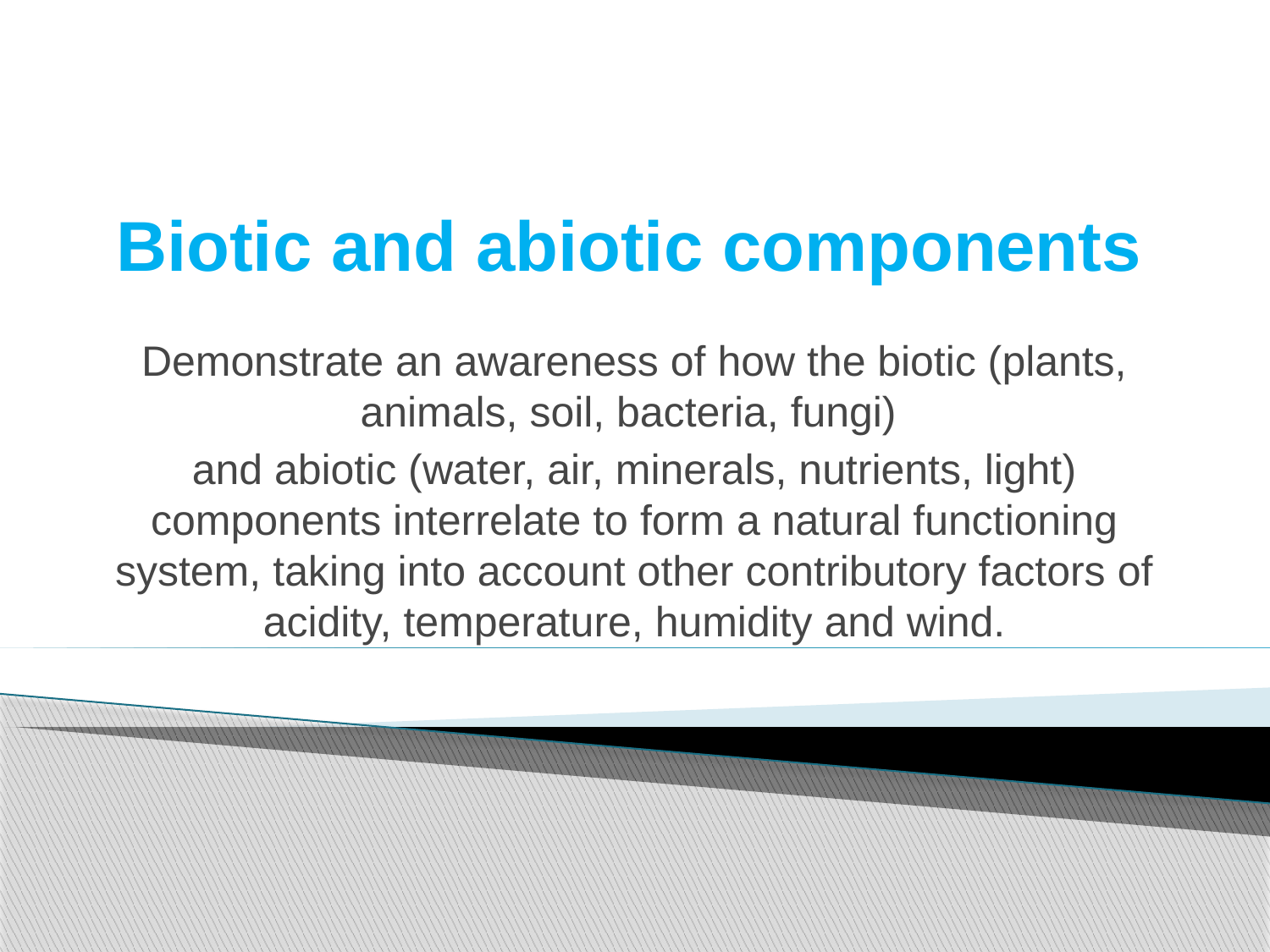

# Biotic and abiotic components
Demonstrate an awareness of how the biotic (plants, animals, soil, bacteria, fungi)
and abiotic (water, air, minerals, nutrients, light) components interrelate to form a natural functioning system, taking into account other contributory factors of acidity, temperature, humidity and wind.